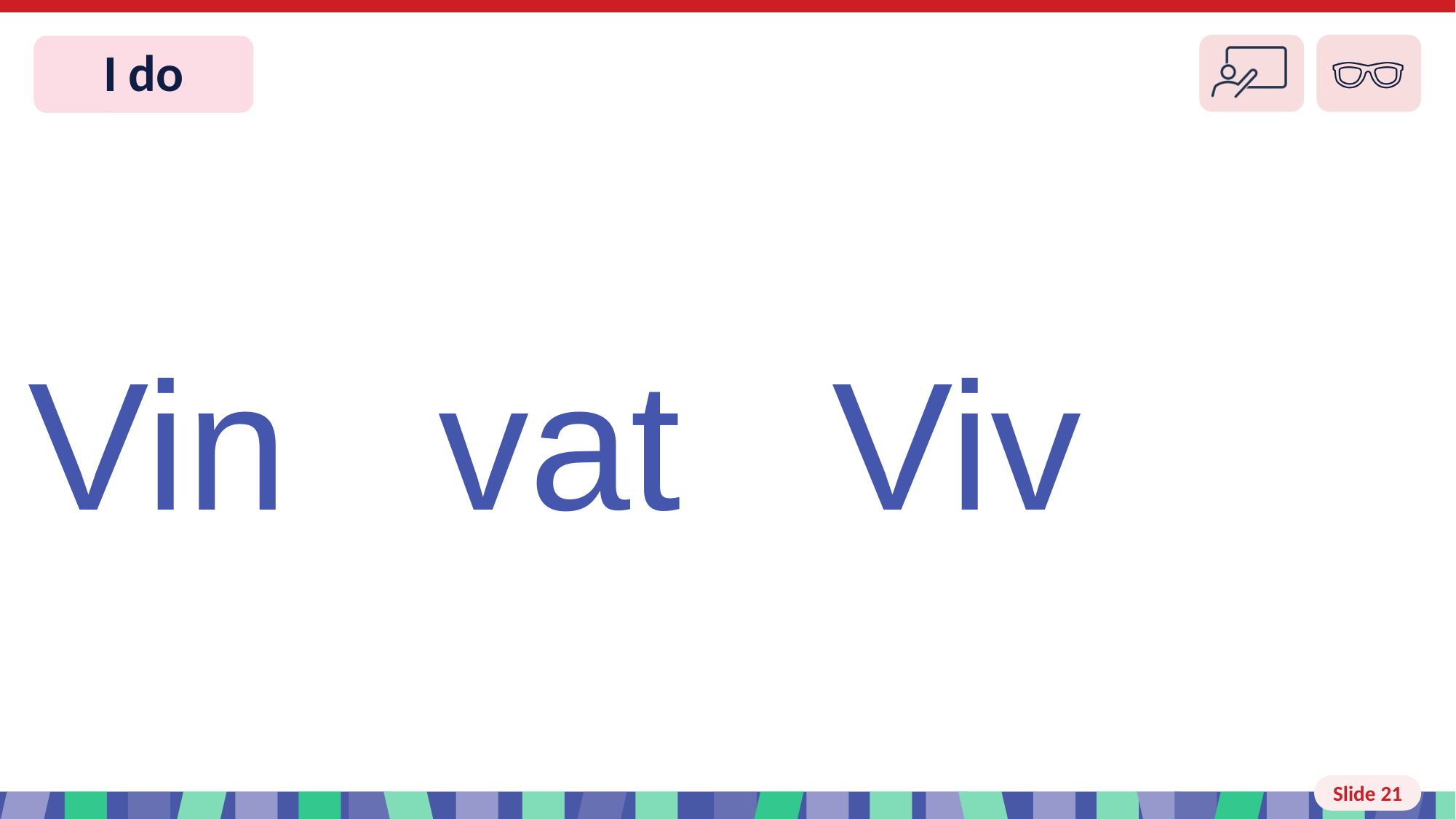

# Slide 21 I do
Vin   vat   Viv